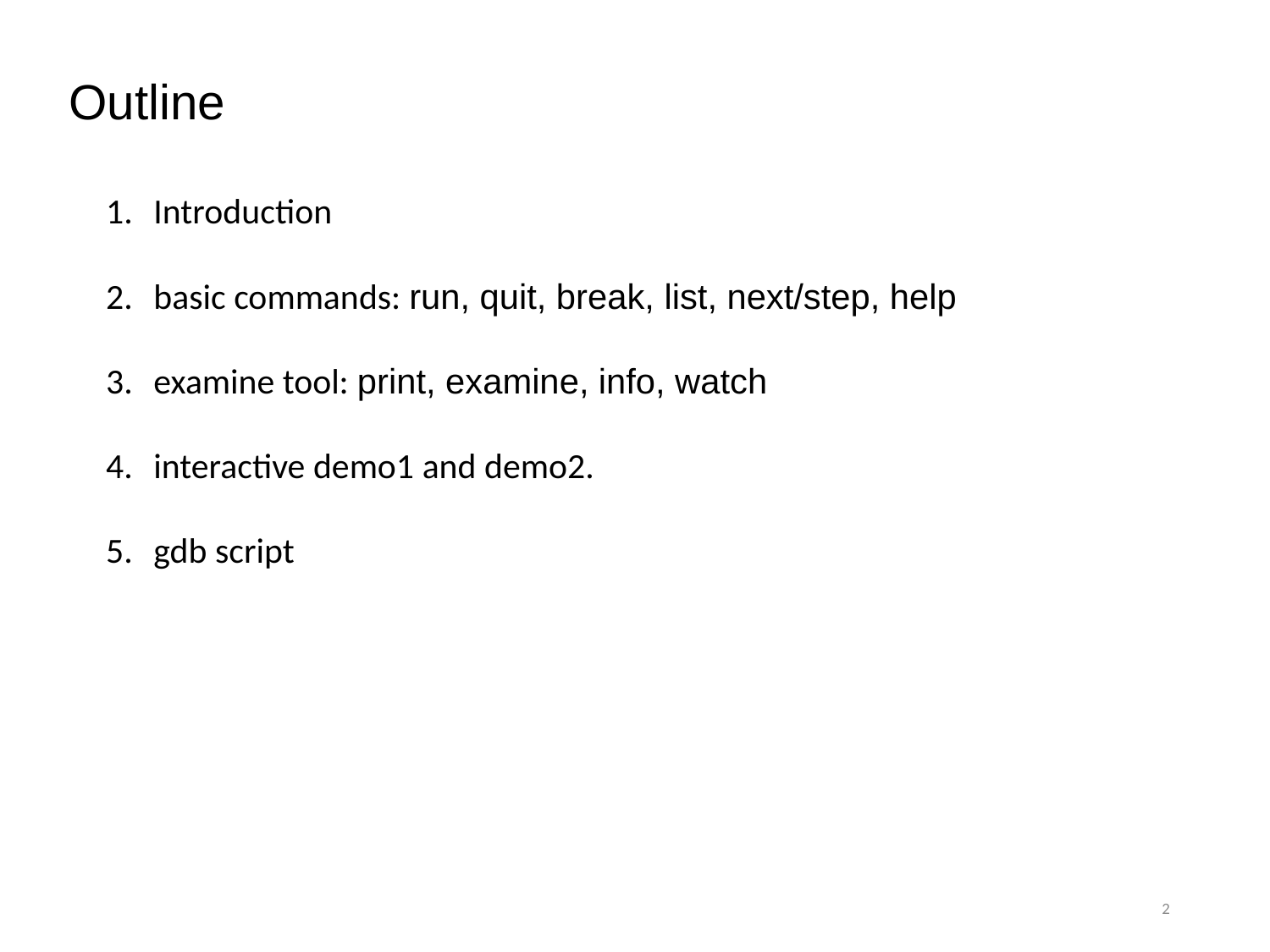

Outline
Introduction
basic commands: run, quit, break, list, next/step, help
examine tool: print, examine, info, watch
interactive demo1 and demo2.
gdb script
2